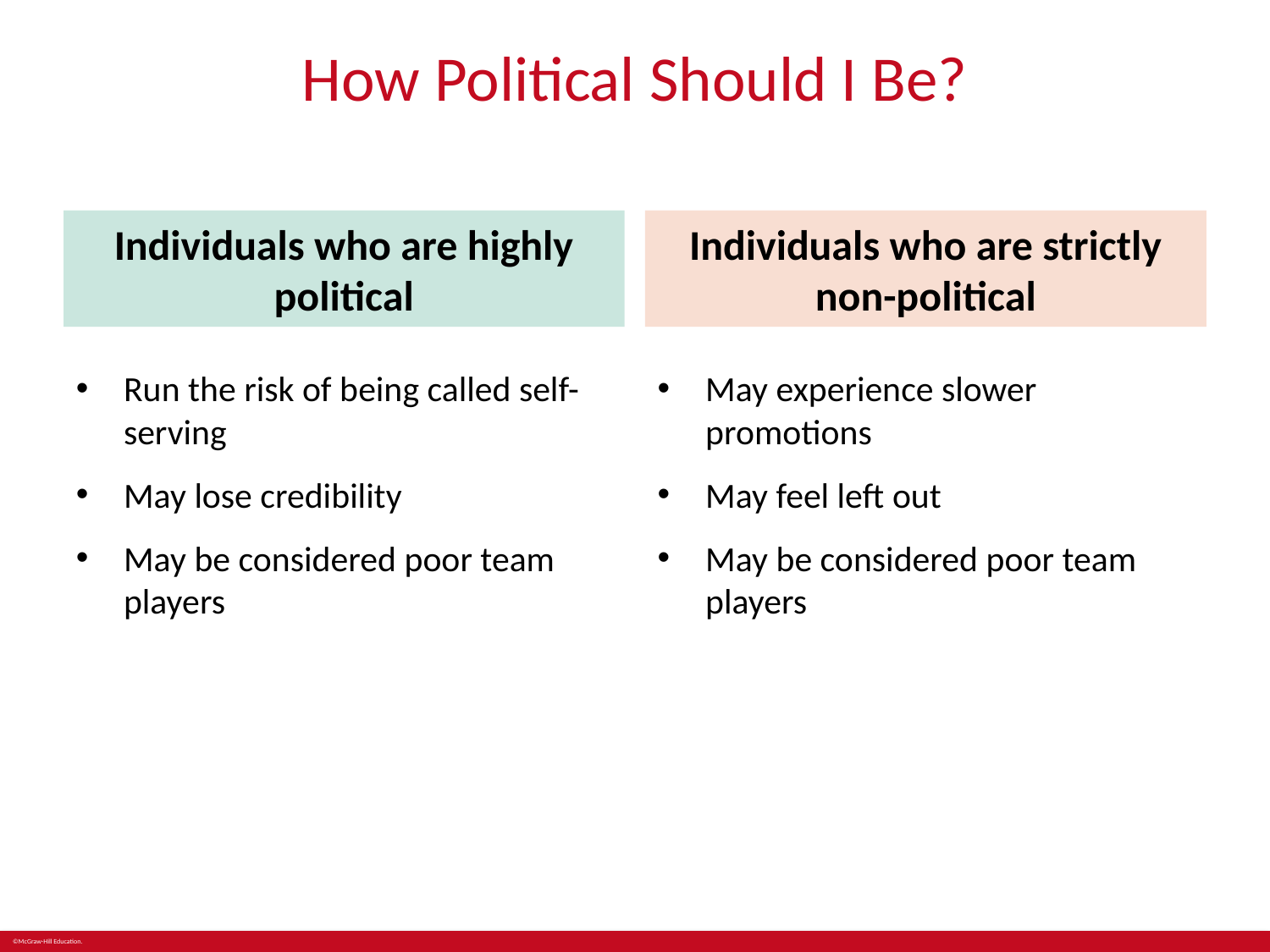

# How Political Should I Be?
Individuals who are highly political
Individuals who are strictly non-political
Run the risk of being called self-serving
May lose credibility
May be considered poor team players

May experience slower promotions
May feel left out
May be considered poor team players